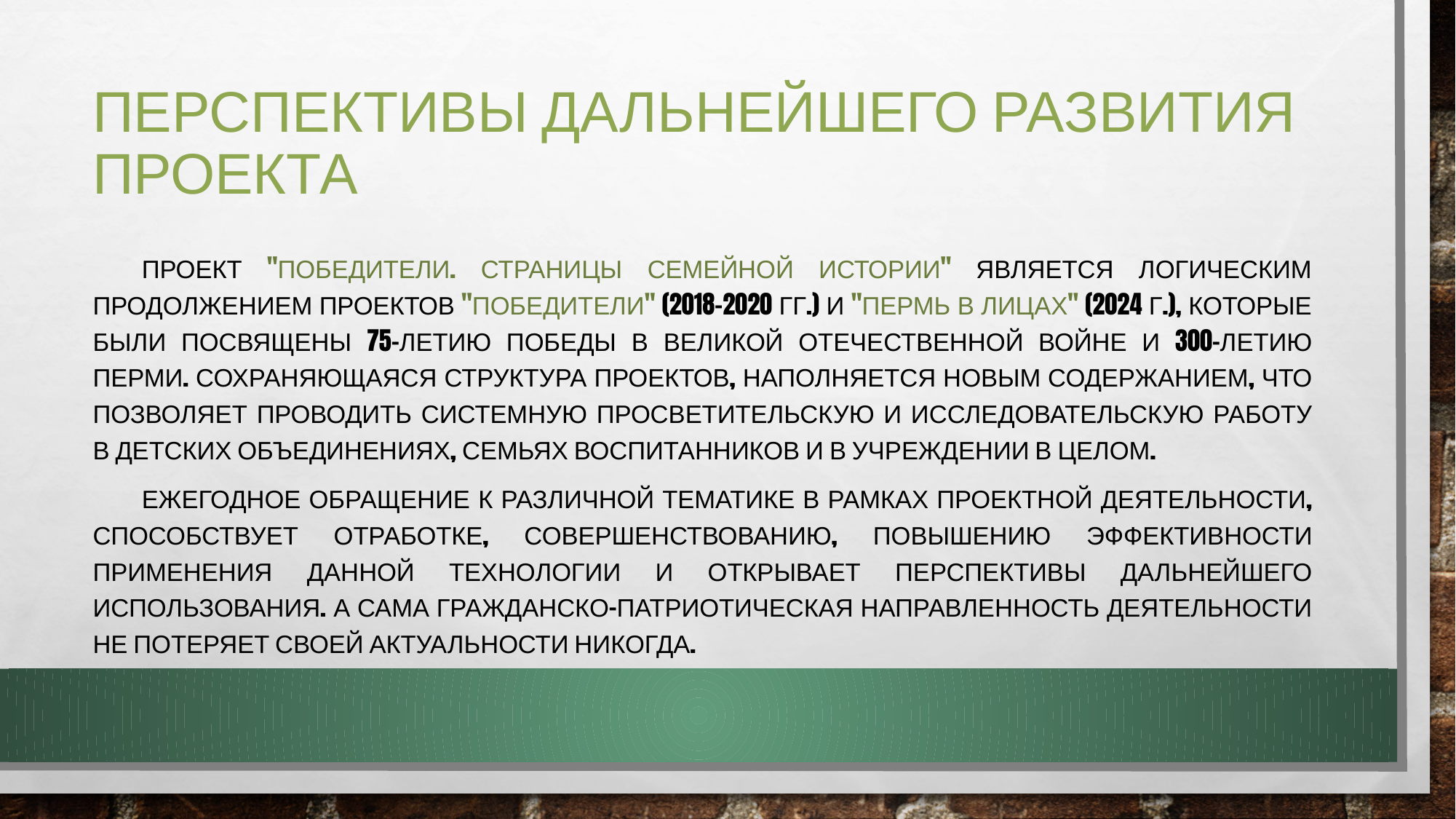

# Перспективы дальнейшего развития проекта
проект "Победители. Страницы семейной истории" является логическим продолжением проектов "Победители" (2018-2020 гг.) и "Пермь в лицах" (2024 г.), которые были посвящены 75-летию Победы в Великой Отечественной войне и 300-летию Перми. Сохраняющаяся структура проектов, наполняется новым содержанием, что позволяет проводить системную просветительскую и исследовательскую работу в детских объединениях, семьях воспитанников и в учреждении в целом.
Ежегодное обращение к различной тематике в рамках проектной деятельности, способствует отработке, совершенствованию, повышению эффективности применения данной технологии и открывает перспективы дальнейшего использования. А Сама гражданско-патриотическая направленность деятельности не потеряет своей актуальности никогда.